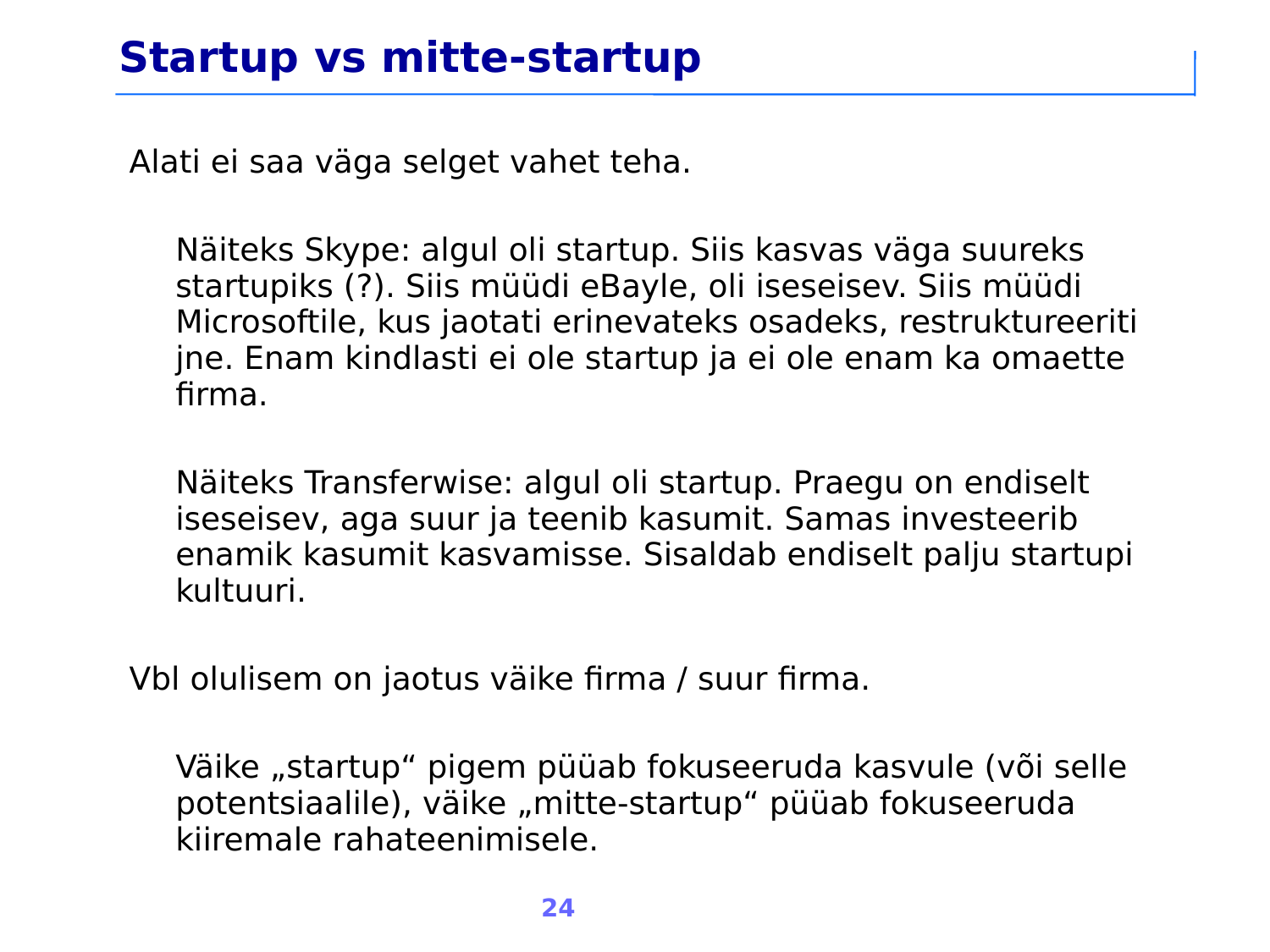

Startup vs mitte-startup

Alati ei saa väga selget vahet teha.

	Näiteks Skype: algul oli startup. Siis kasvas väga suureks startupiks (?). Siis müüdi eBayle, oli iseseisev. Siis müüdi Microsoftile, kus jaotati erinevateks osadeks, restruktureeriti jne. Enam kindlasti ei ole startup ja ei ole enam ka omaette firma.

	Näiteks Transferwise: algul oli startup. Praegu on endiselt iseseisev, aga suur ja teenib kasumit. Samas investeerib enamik kasumit kasvamisse. Sisaldab endiselt palju startupi kultuuri.

Vbl olulisem on jaotus väike firma / suur firma.

	Väike „startup“ pigem püüab fokuseeruda kasvule (või selle potentsiaalile), väike „mitte-startup“ püüab fokuseeruda kiiremale rahateenimisele.